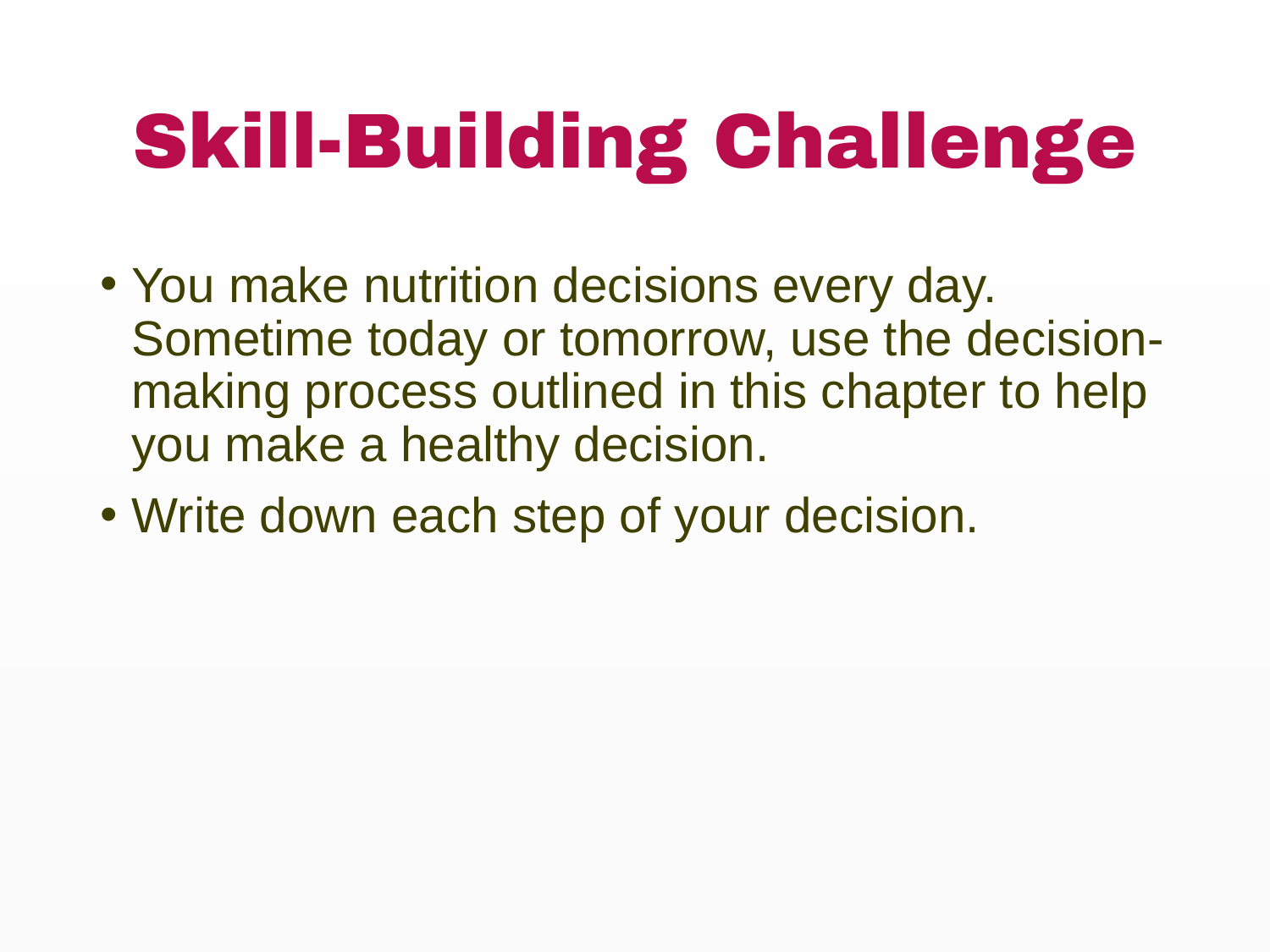

# Skill-Building Challenge
You make nutrition decisions every day. Sometime today or tomorrow, use the decision-making process outlined in this chapter to help you make a healthy decision.
Write down each step of your decision.